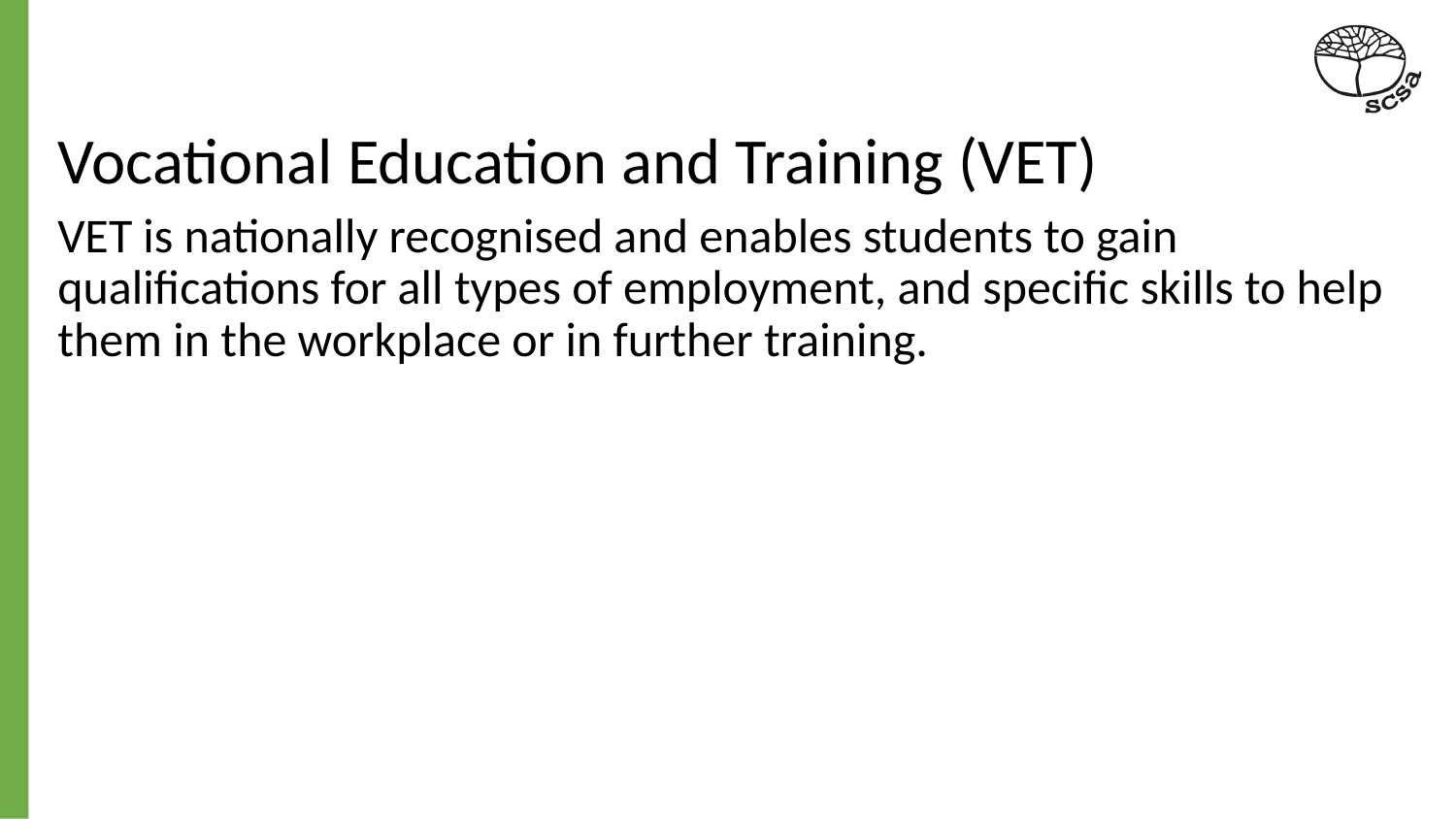

# Vocational Education and Training (VET)
VET is nationally recognised and enables students to gain qualifications for all types of employment, and specific skills to help them in the workplace or in further training.